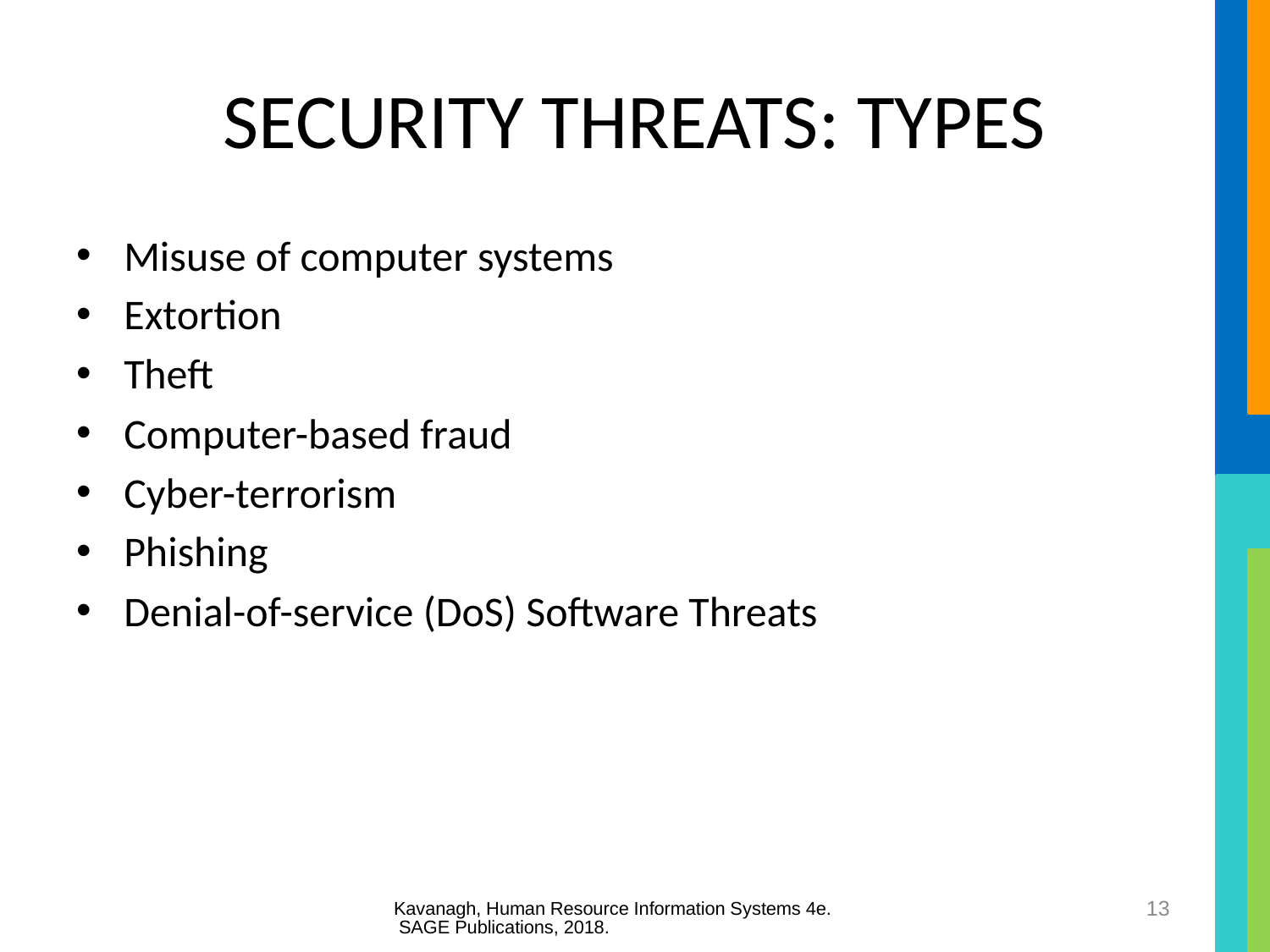

# SECURITY THREATS: TYPES
Misuse of computer systems
Extortion
Theft
Computer-based fraud
Cyber-terrorism
Phishing
Denial-of-service (DoS) Software Threats
Kavanagh, Human Resource Information Systems 4e. SAGE Publications, 2018.
13